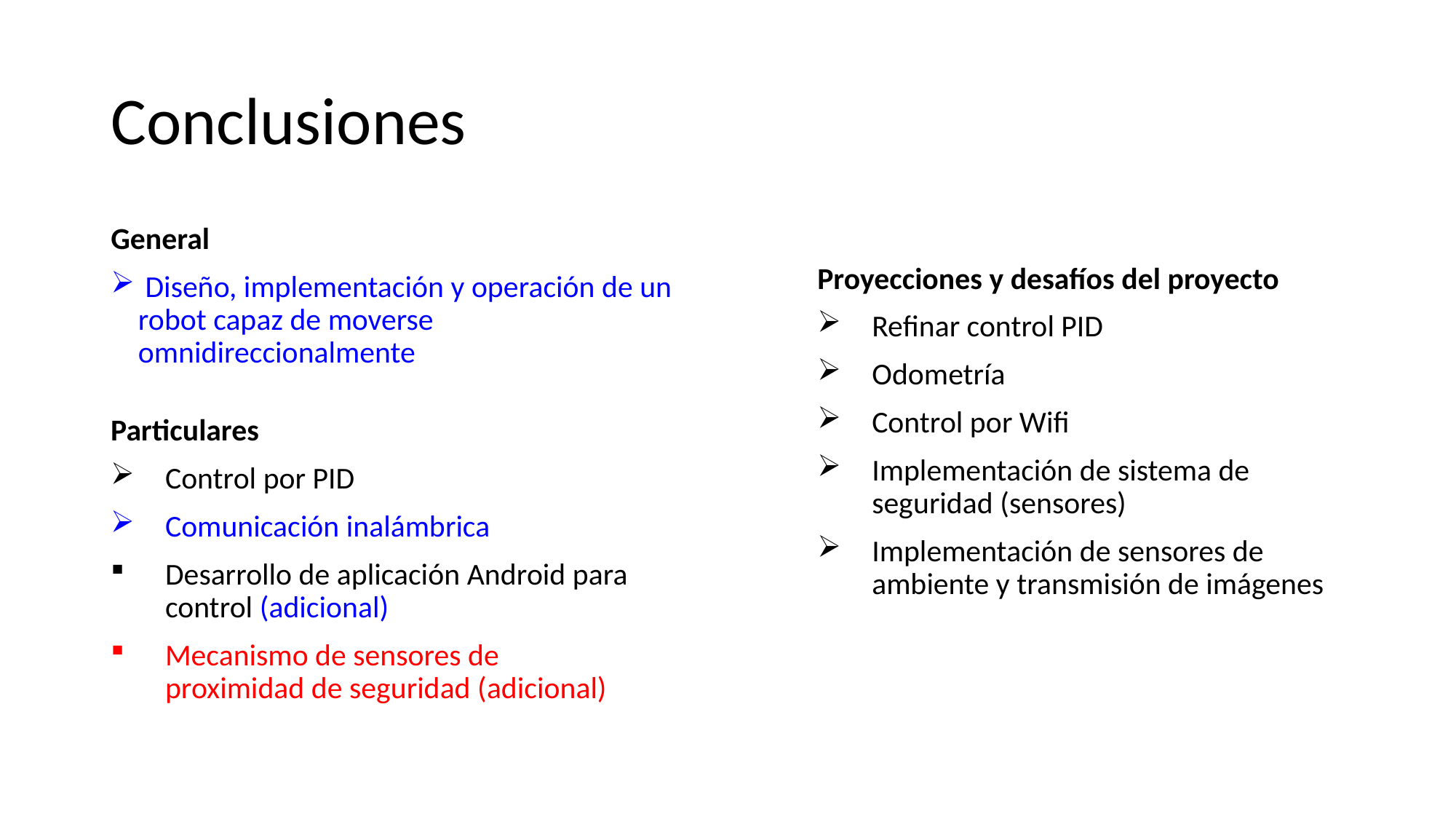

# Conclusiones
General
 Diseño, implementación y operación de un robot capaz de moverse omnidireccionalmente
Proyecciones y desafíos del proyecto
Refinar control PID
Odometría
Control por Wifi
Implementación de sistema de seguridad (sensores)
Implementación de sensores de ambiente y transmisión de imágenes

Particulares
Control por PID
Comunicación inalámbrica
Desarrollo de aplicación Android para control (adicional)
Mecanismo de sensores de proximidad de seguridad (adicional)